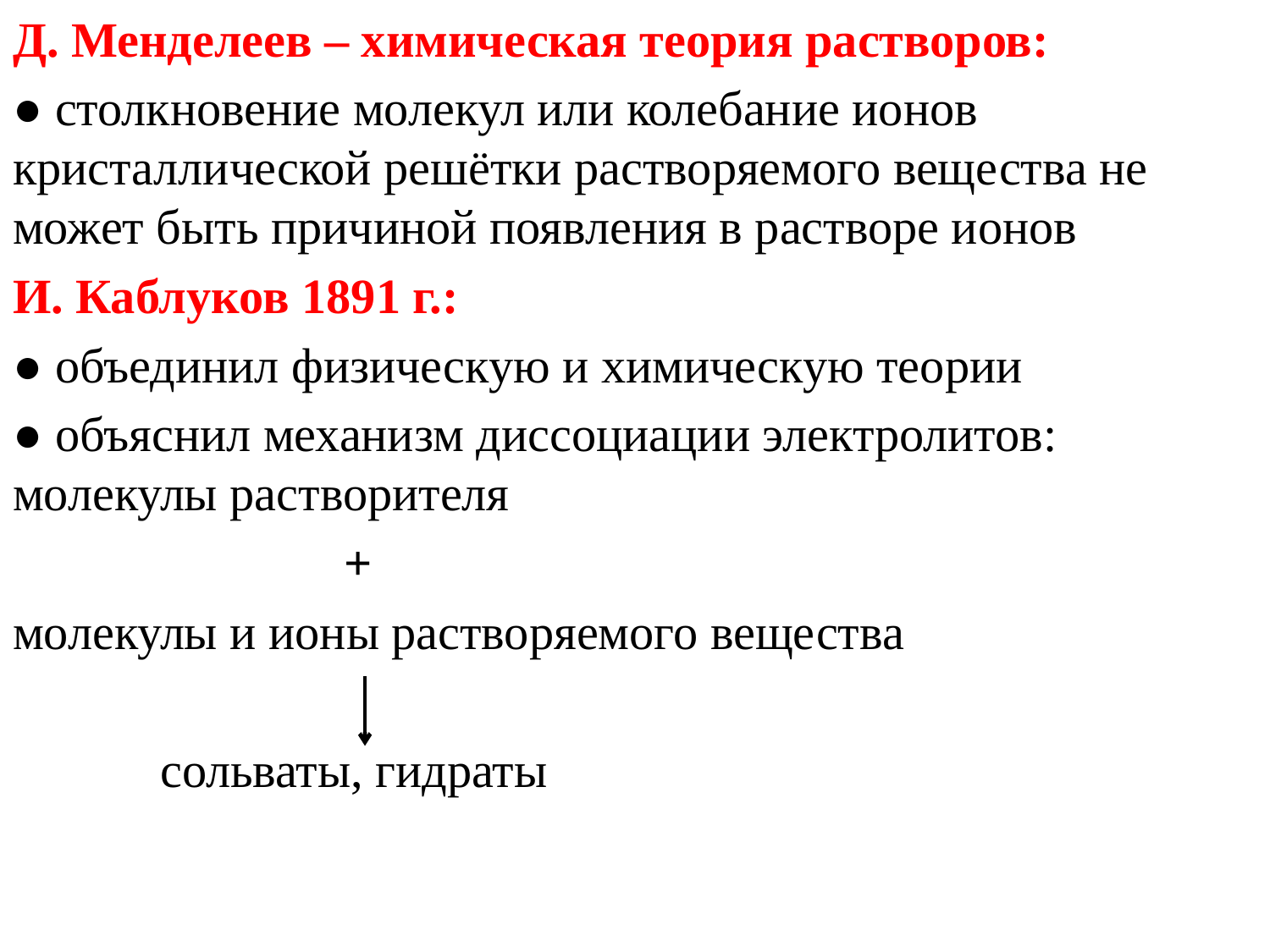

Д. Менделеев – химическая теория растворов:
● столкновение молекул или колебание ионов кристаллической решётки растворяемого вещества не может быть причиной появления в растворе ионов
И. Каблуков 1891 г.:
● объединил физическую и химическую теории
● объяснил механизм диссоциации электролитов: молекулы растворителя
                           +
молекулы и ионы растворяемого вещества

            сольваты, гидраты